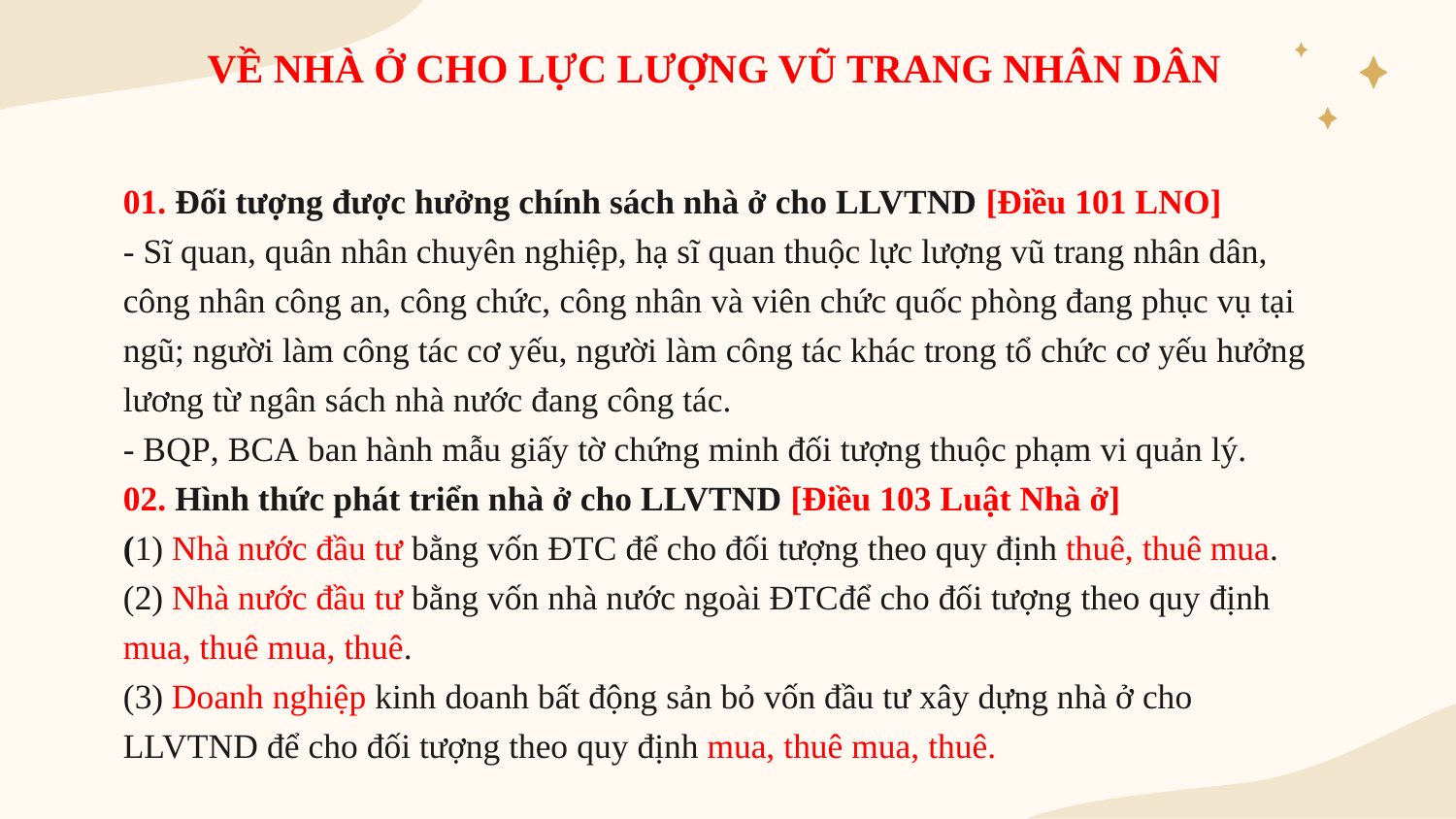

VỀ NHÀ Ở CHO LỰC LƯỢNG VŨ TRANG NHÂN DÂN

01. Đối tượng được hưởng chính sách nhà ở cho LLVTND [Điều 101 LNO]
- Sĩ quan, quân nhân chuyên nghiệp, hạ sĩ quan thuộc lực lượng vũ trang nhân dân, công nhân công an, công chức, công nhân và viên chức quốc phòng đang phục vụ tại ngũ; người làm công tác cơ yếu, người làm công tác khác trong tổ chức cơ yếu hưởng lương từ ngân sách nhà nước đang công tác.
- BQP, BCA ban hành mẫu giấy tờ chứng minh đối tượng thuộc phạm vi quản lý.
02. Hình thức phát triển nhà ở cho LLVTND [Điều 103 Luật Nhà ở]
(1) Nhà nước đầu tư bằng vốn ĐTC để cho đối tượng theo quy định thuê, thuê mua.
(2) Nhà nước đầu tư bằng vốn nhà nước ngoài ĐTCđể cho đối tượng theo quy định mua, thuê mua, thuê.
(3) Doanh nghiệp kinh doanh bất động sản bỏ vốn đầu tư xây dựng nhà ở cho LLVTND để cho đối tượng theo quy định mua, thuê mua, thuê.